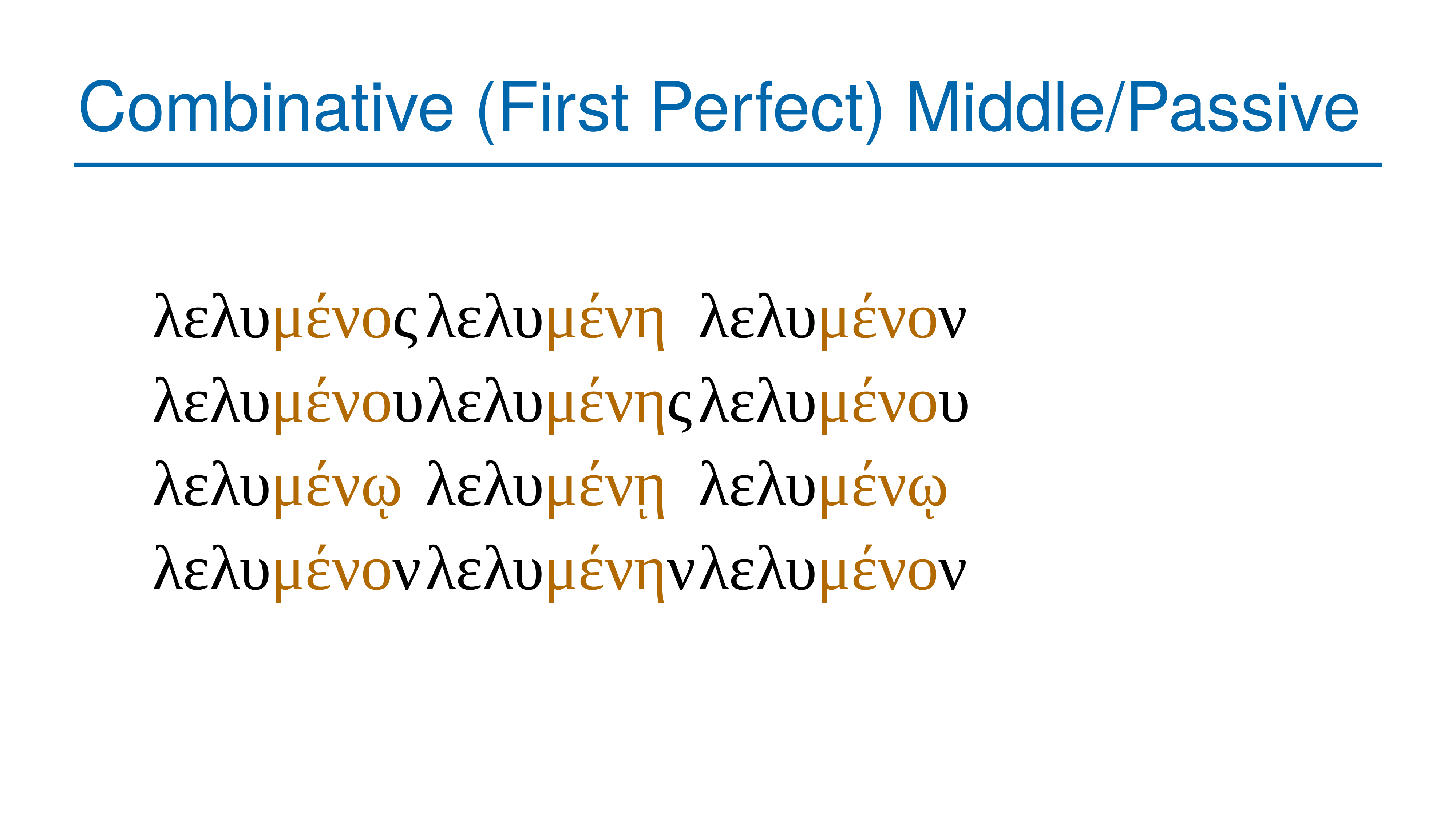

# Combinative (First Perfect) Middle/Passive
λελυμένος	λελυμένη	λελυμένον
λελυμένου	λελυμένης	λελυμένου
λελυμένῳ	λελυμένῃ	λελυμένῳ
λελυμένον	λελυμένην	λελυμένον